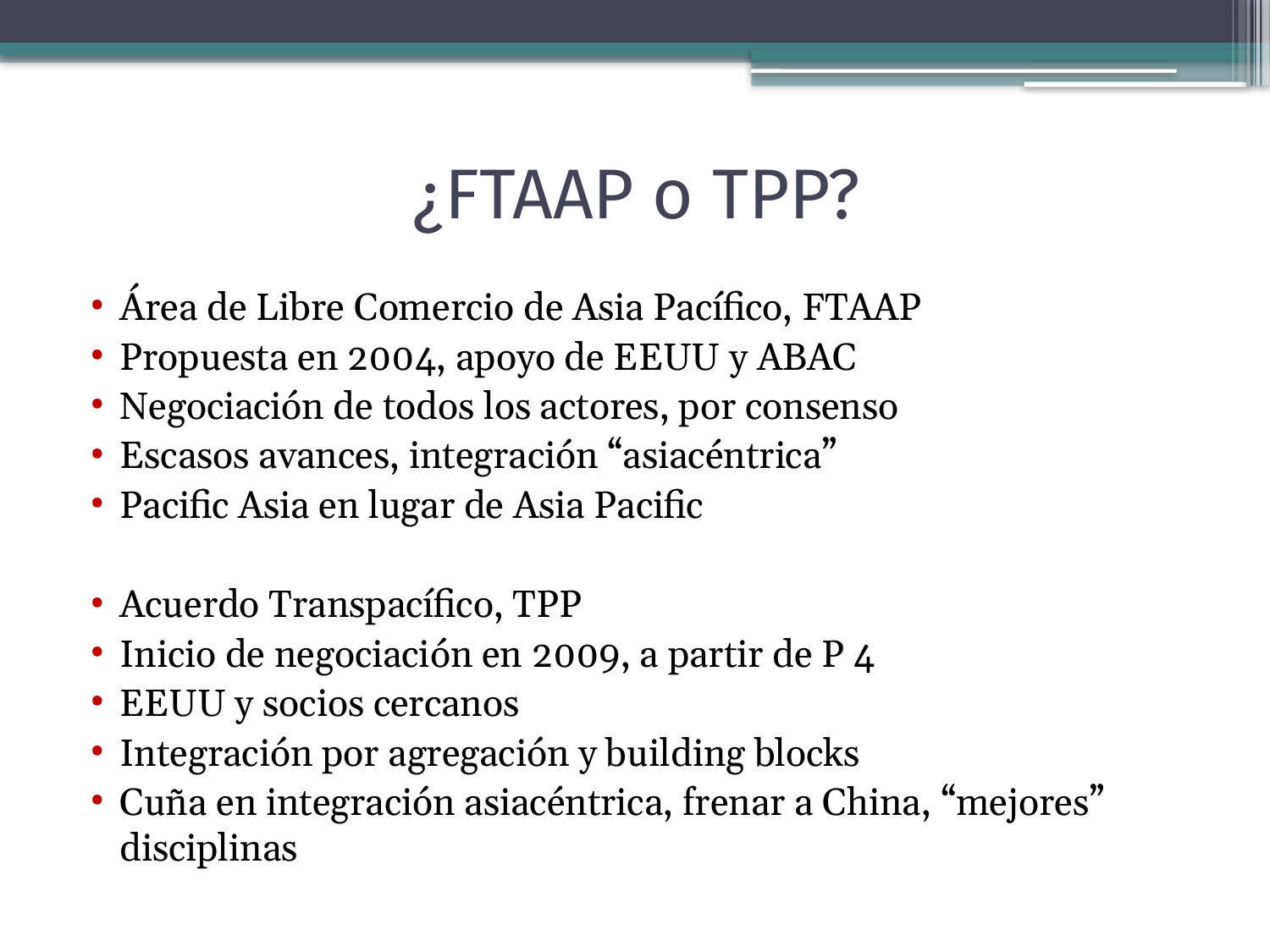

# ¿FTAAP o TPP?
Área de Libre Comercio de Asia Pacífico, FTAAP
Propuesta en 2004, apoyo de EEUU y ABAC
Negociación de todos los actores, por consenso
Escasos avances, integración “asiacéntrica”
Pacific Asia en lugar de Asia Pacific

Acuerdo Transpacífico, TPP
Inicio de negociación en 2009, a partir de P 4
EEUU y socios cercanos
Integración por agregación y building blocks
Cuña en integración asiacéntrica, frenar a China, “mejores” disciplinas